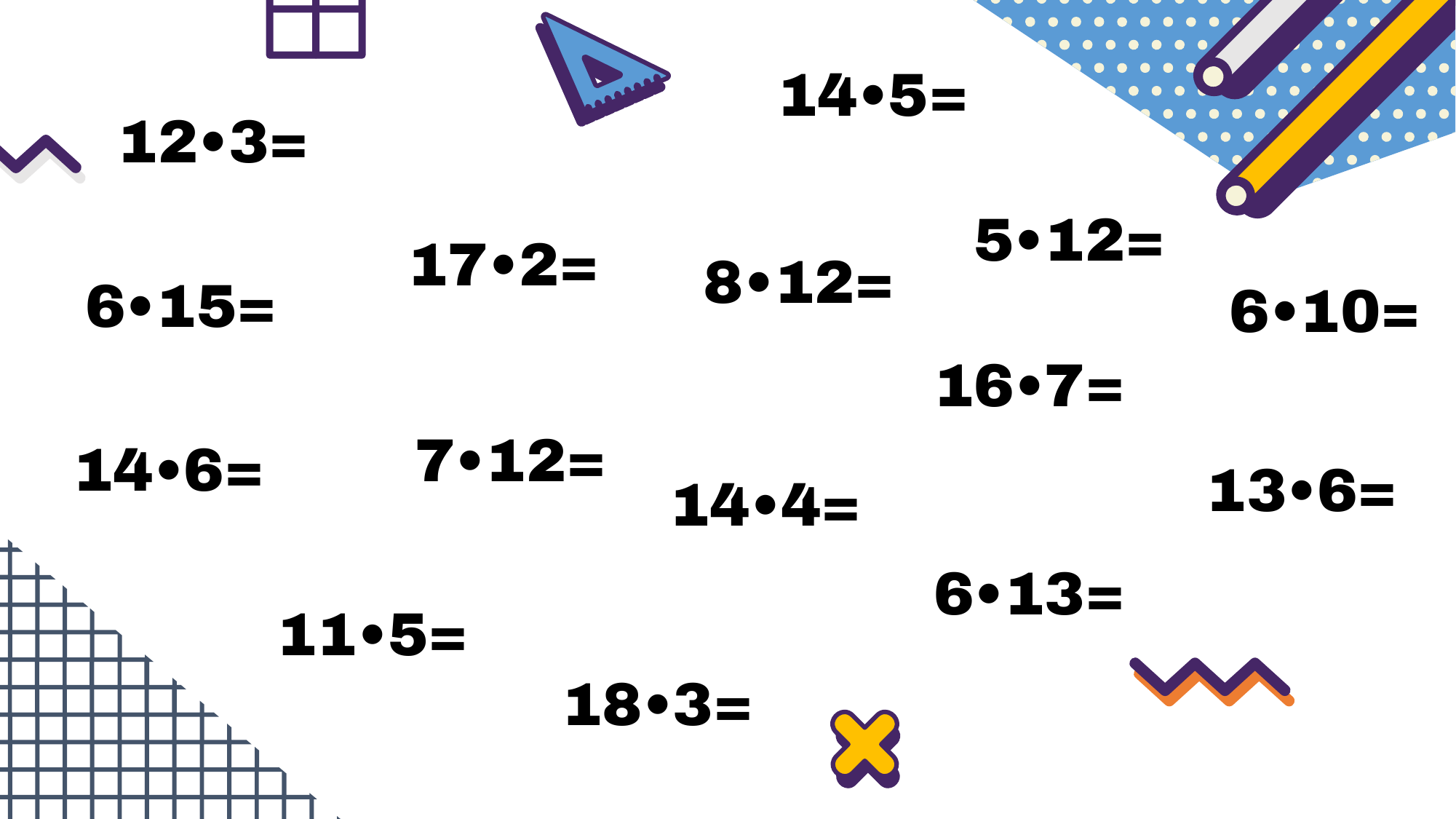

14•5=
12•3=
5•12=
17•2=
8•12=
6•15=
6•10=
16•7=
7•12=
14•6=
13•6=
14•4=
6•13=
11•5=
18•3=